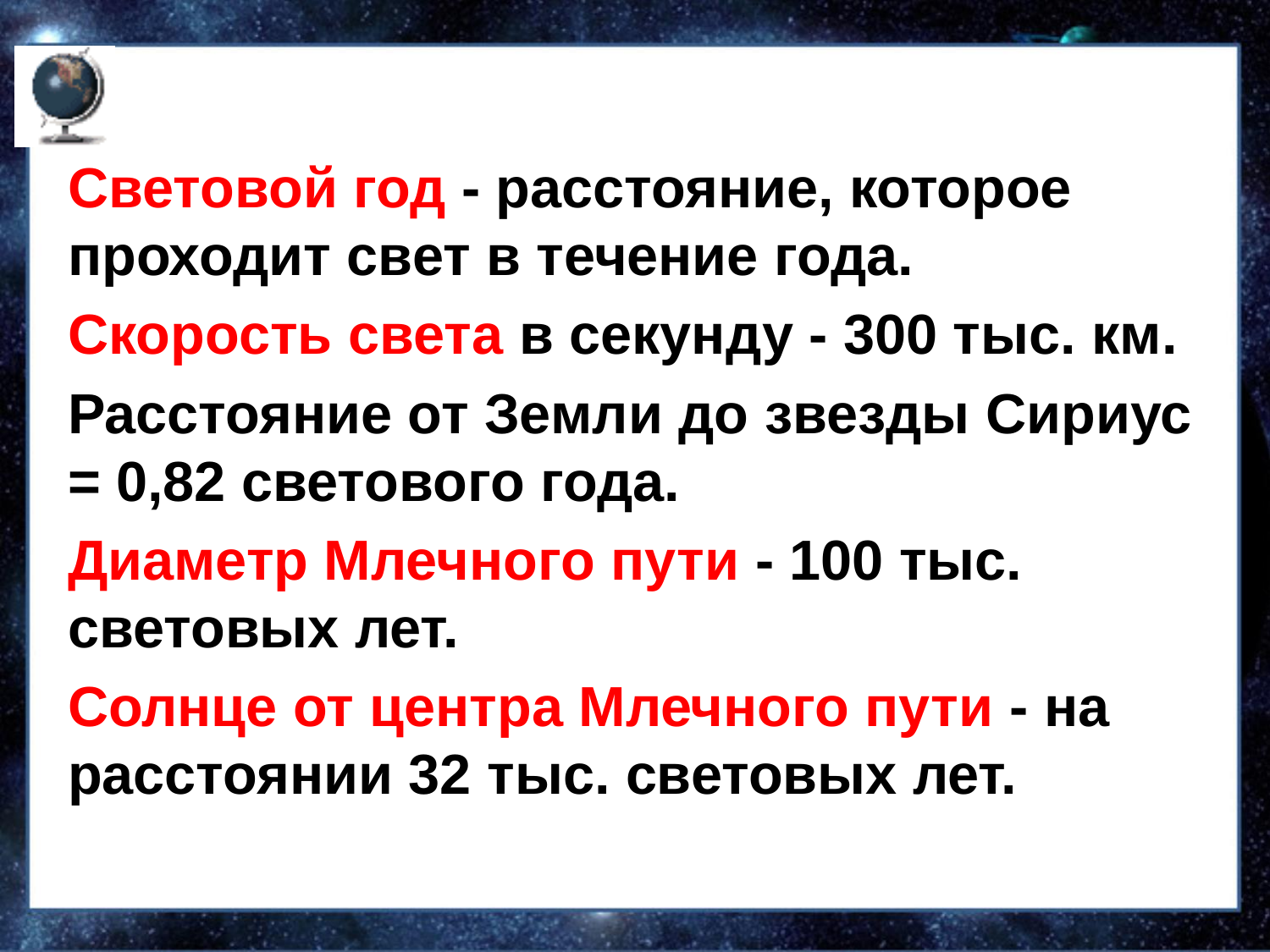

Световой год - расстояние, которое проходит свет в течение года.
Скорость света в секунду - 300 тыс. км.
Расстояние от Земли до звезды Сириус = 0,82 светового года.
Диаметр Млечного пути - 100 тыс. световых лет.
Солнце от центра Млечного пути - на  расстоянии 32 тыс. световых лет.